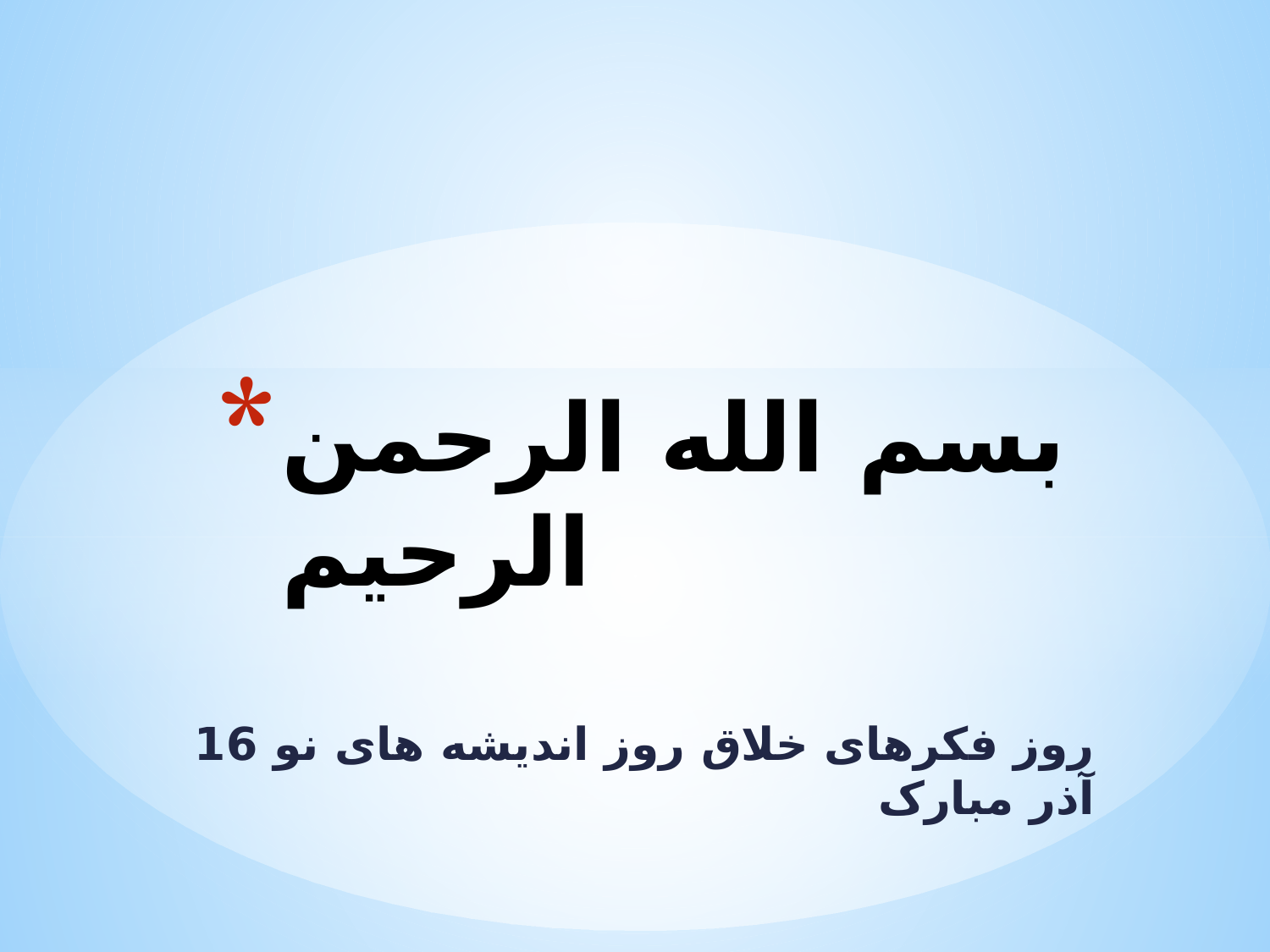

# بسم الله الرحمن الرحیم
روز فکرهای خلاق روز اندیشه های نو 16 آذر مبارک